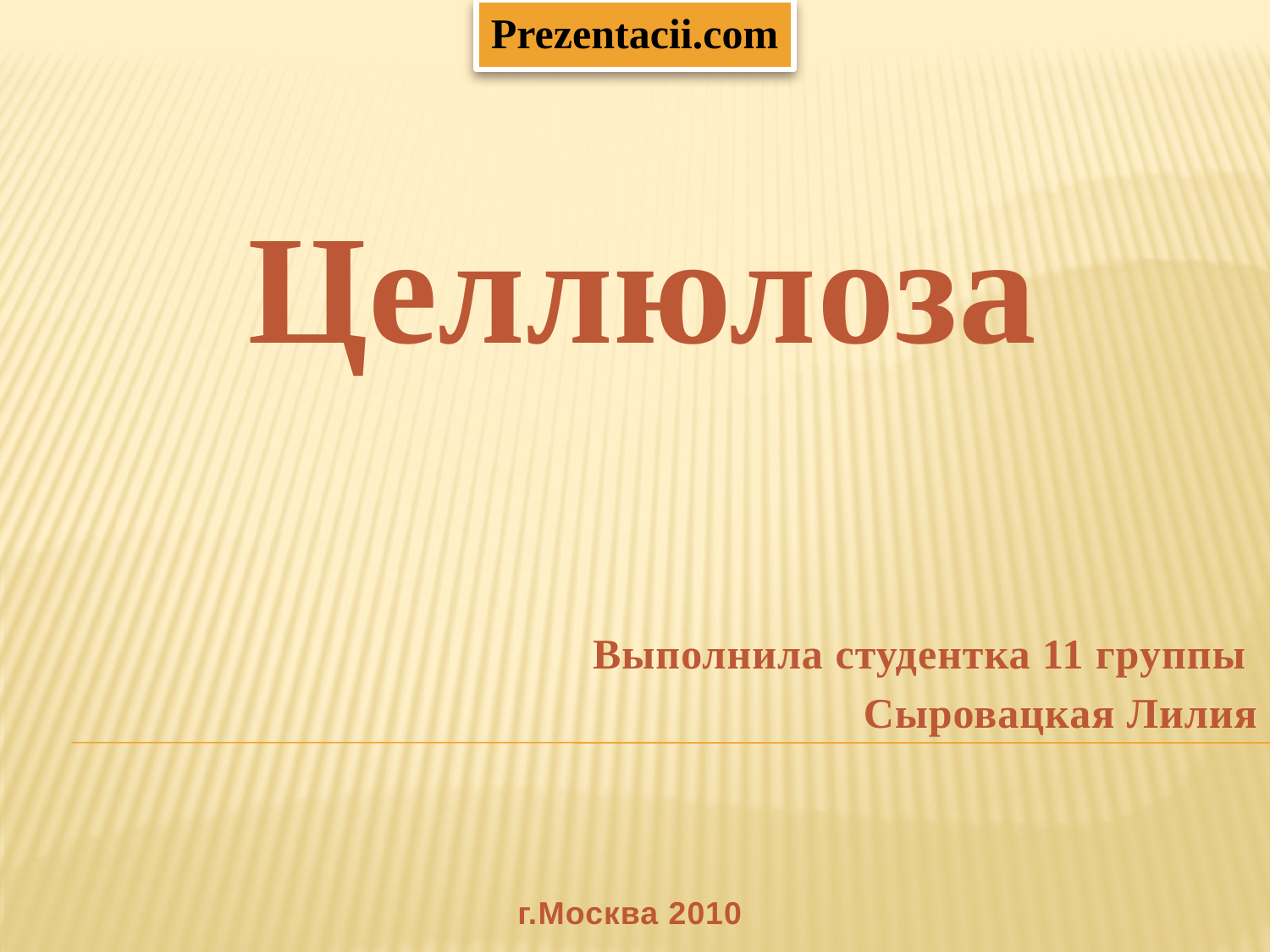

Prezentacii.com
# Целлюлоза
Выполнила студентка 11 группы
Сыровацкая Лилия
г.Москва 2010